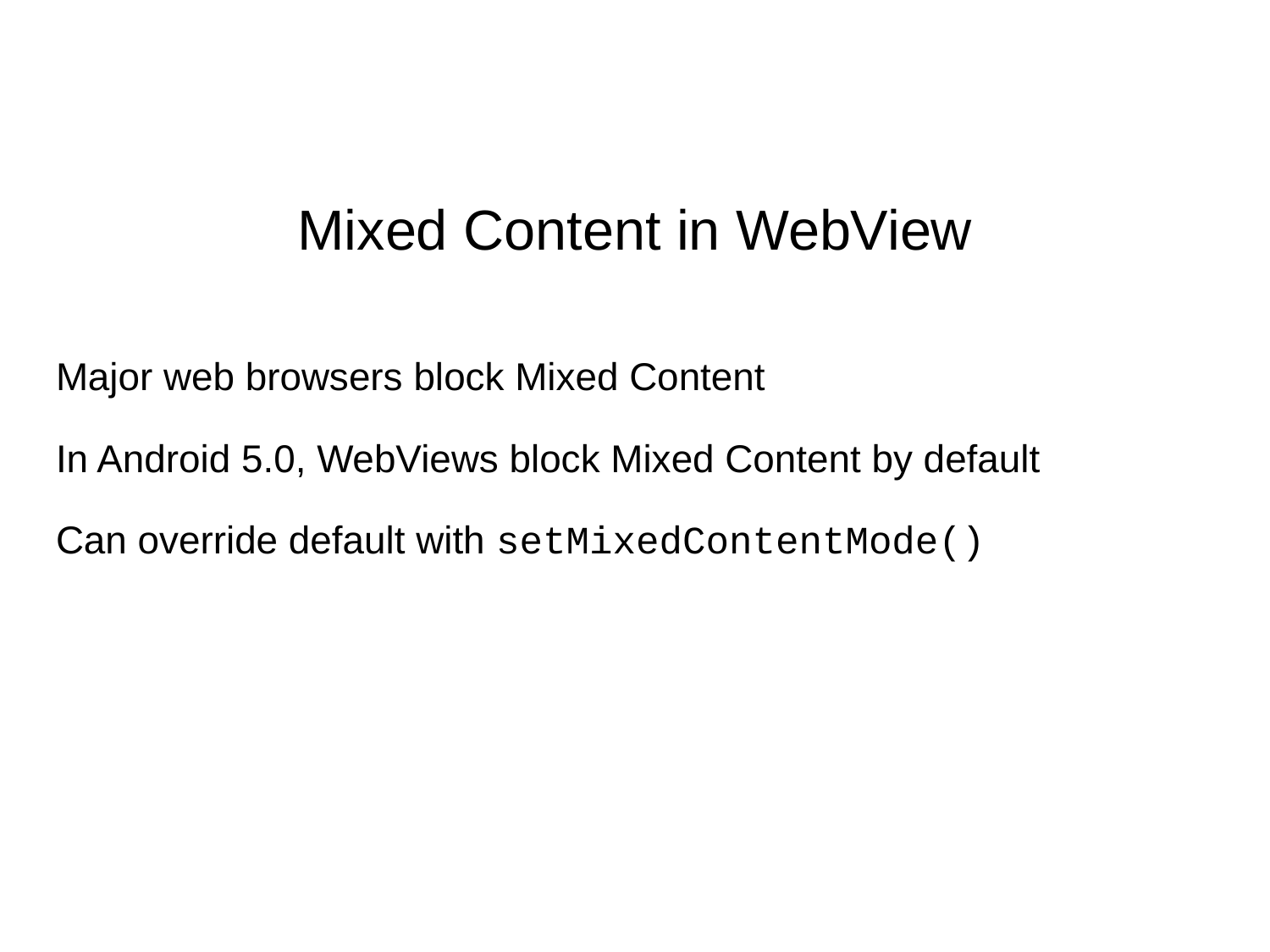

# Mixed Content in WebView
Major web browsers block Mixed Content
In Android 5.0, WebViews block Mixed Content by default
Can override default with setMixedContentMode()